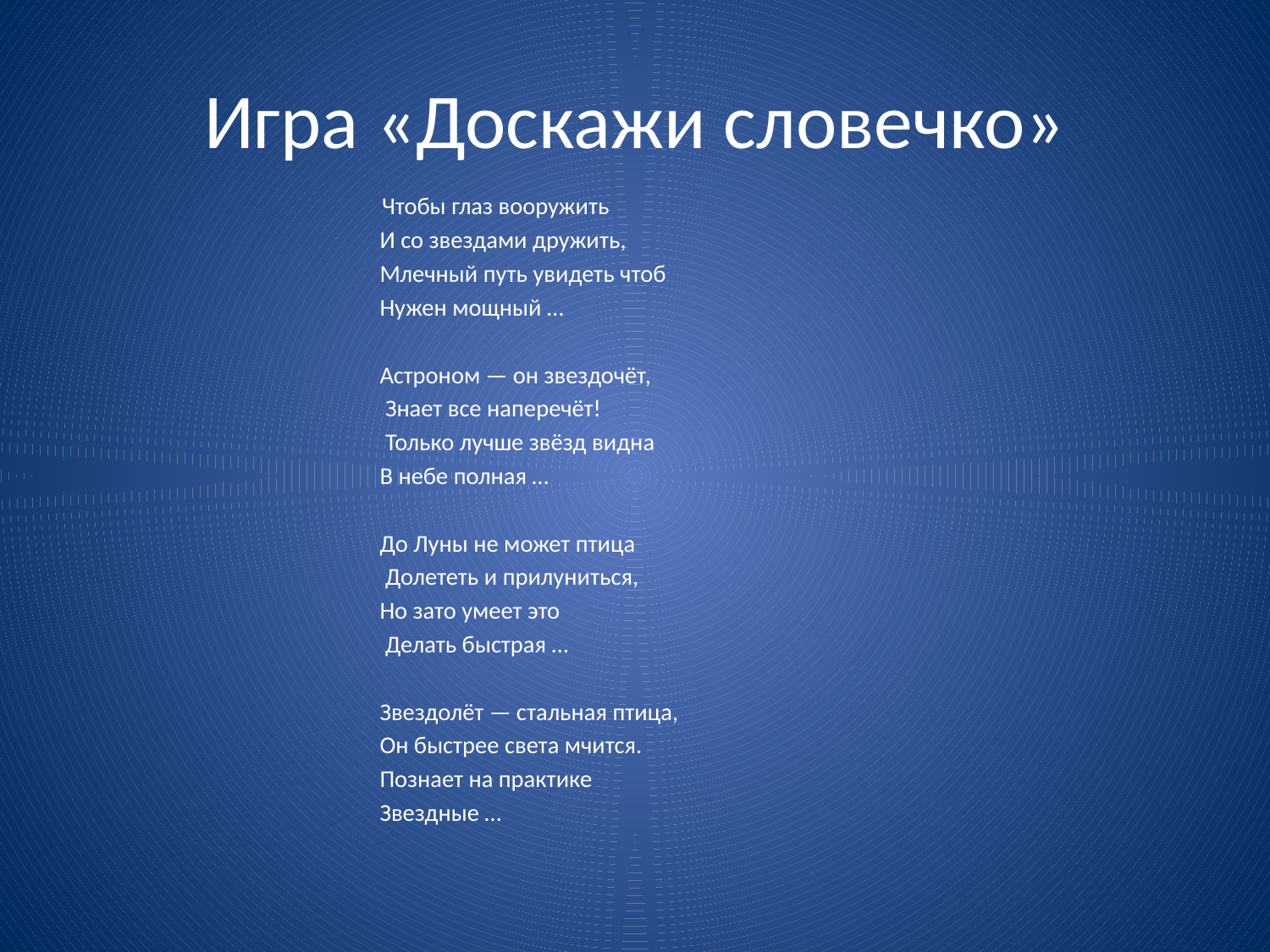

# Игра «Доскажи словечко»

 Чтобы глаз вооружить
И со звездами дружить,
Млечный путь увидеть чтоб
Нужен мощный …

Астроном — он звездочёт,
 Знает все наперечёт!
 Только лучше звёзд видна
В небе полная …

До Луны не может птица
 Долететь и прилуниться,
Но зато умеет это
 Делать быстрая …

Звездолёт — стальная птица,
Он быстрее света мчится.
Познает на практике
Звездные …